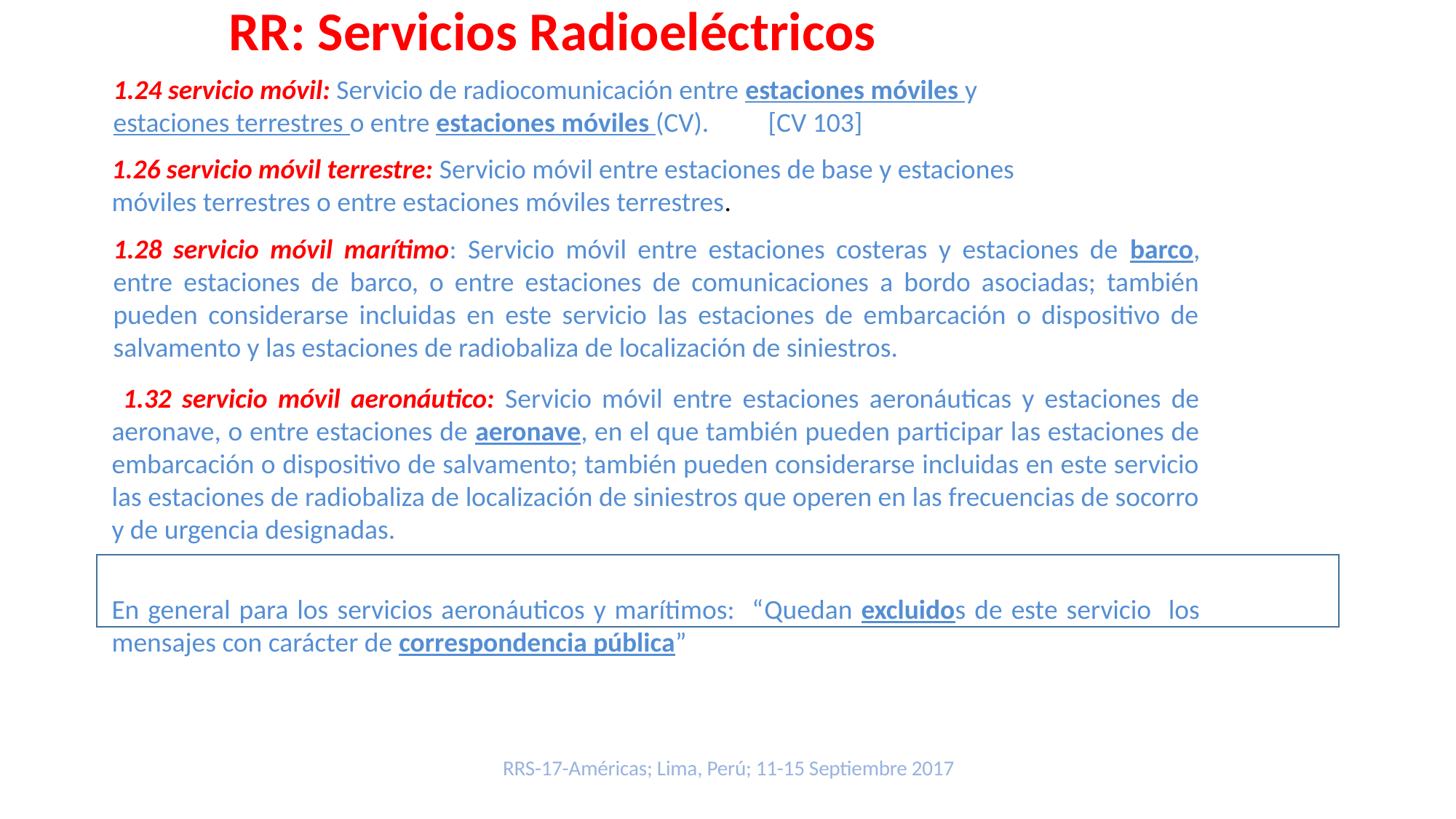

RR: Servicios Radioeléctricos

1.24 servicio móvil: Servicio de radiocomunicación entre estaciones móviles y
estaciones terrestres o entre estaciones móviles (CV).	[CV 103]

1.26 servicio móvil terrestre: Servicio móvil entre estaciones de base y estaciones
móviles terrestres o entre estaciones móviles terrestres.

1.28 servicio móvil marítimo: Servicio móvil entre estaciones costeras y estaciones de barco, entre estaciones de barco, o entre estaciones de comunicaciones a bordo asociadas; también pueden considerarse incluidas en este servicio las estaciones de embarcación o dispositivo de salvamento y las estaciones de radiobaliza de localización de siniestros.

 1.32 servicio móvil aeronáutico: Servicio móvil entre estaciones aeronáuticas y estaciones de aeronave, o entre estaciones de aeronave, en el que también pueden participar las estaciones de embarcación o dispositivo de salvamento; también pueden considerarse incluidas en este servicio las estaciones de radiobaliza de localización de siniestros que operen en las frecuencias de socorro y de urgencia designadas.

En general para los servicios aeronáuticos y marítimos:  “Quedan excluidos de este servicio  los mensajes con carácter de correspondencia pública”

RRS-17-Américas; Lima, Perú; 11-15 Septiembre 2017